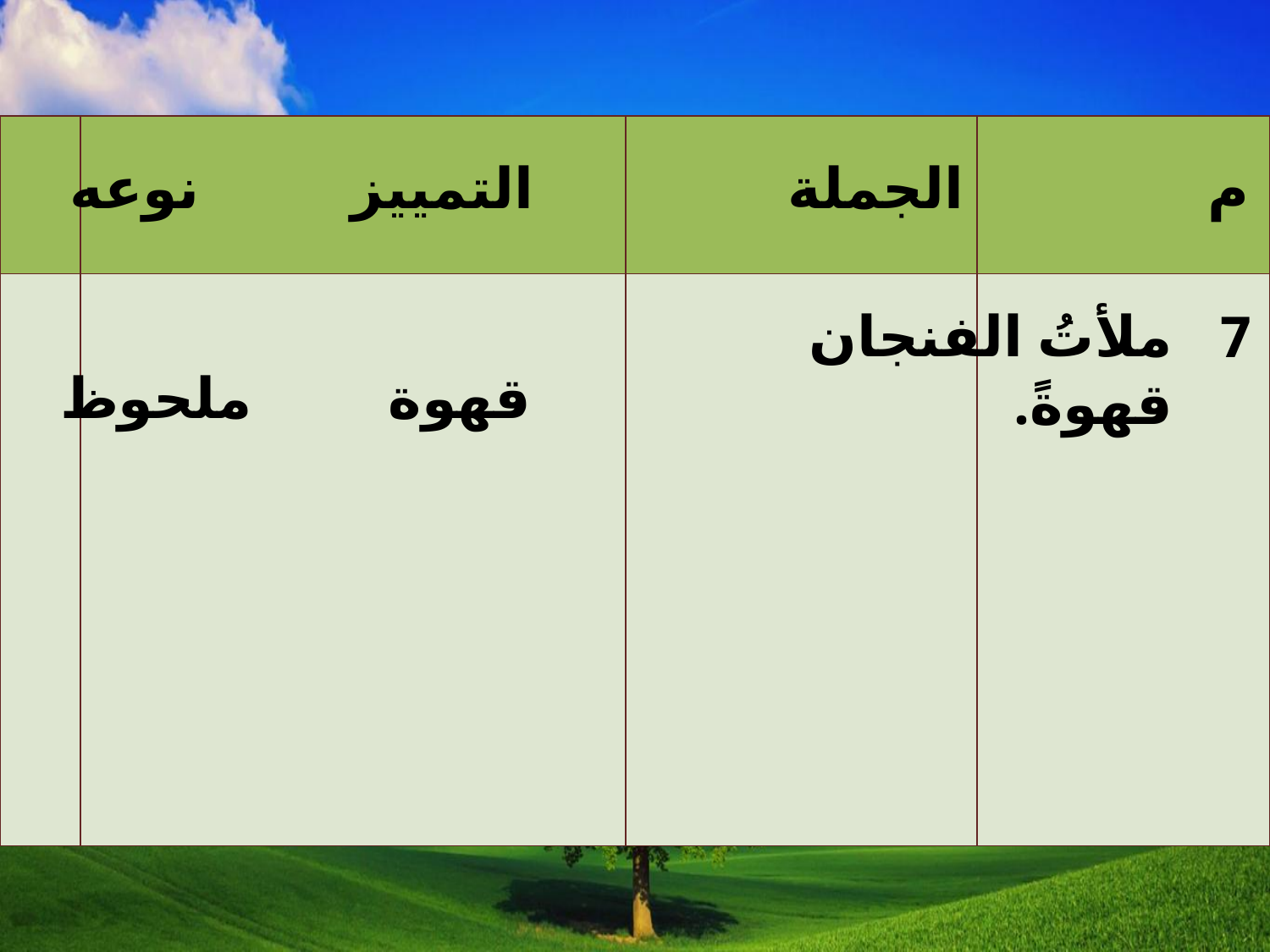

|  |  |  |  |
| --- | --- | --- | --- |
|  |  |  |  |
نوعه
التمييز
الجملة
م
ملأتُ الفنجان قهوةً.
7
ملحوظ
قهوة